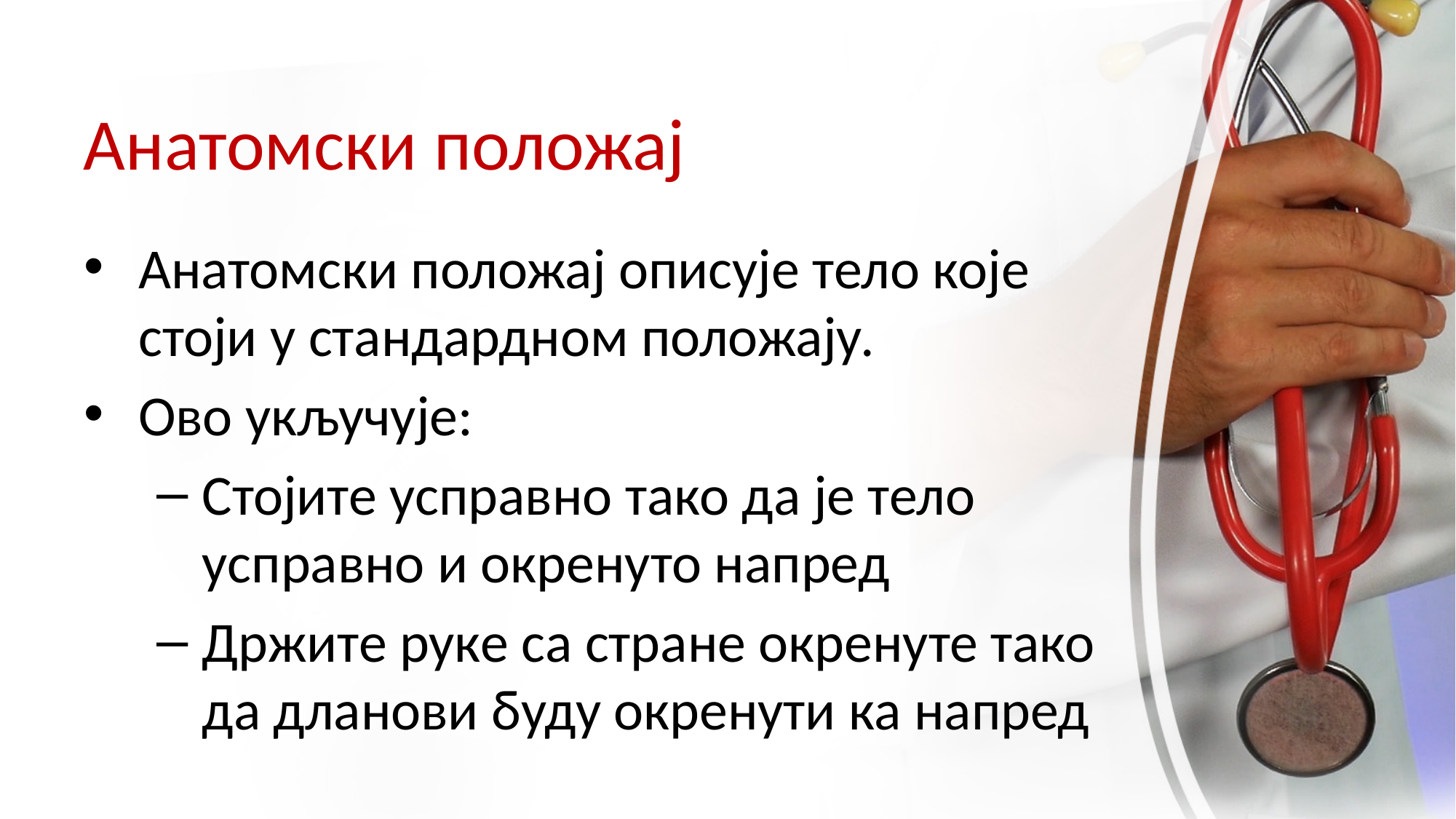

# Анатомски положај
Анатомски положај описује тело које стоји у стандардном положају.
Ово укључује:
Стојите усправно тако да је тело усправно и окренуто напред
Држите руке са стране окренуте тако да дланови буду окренути ка напред